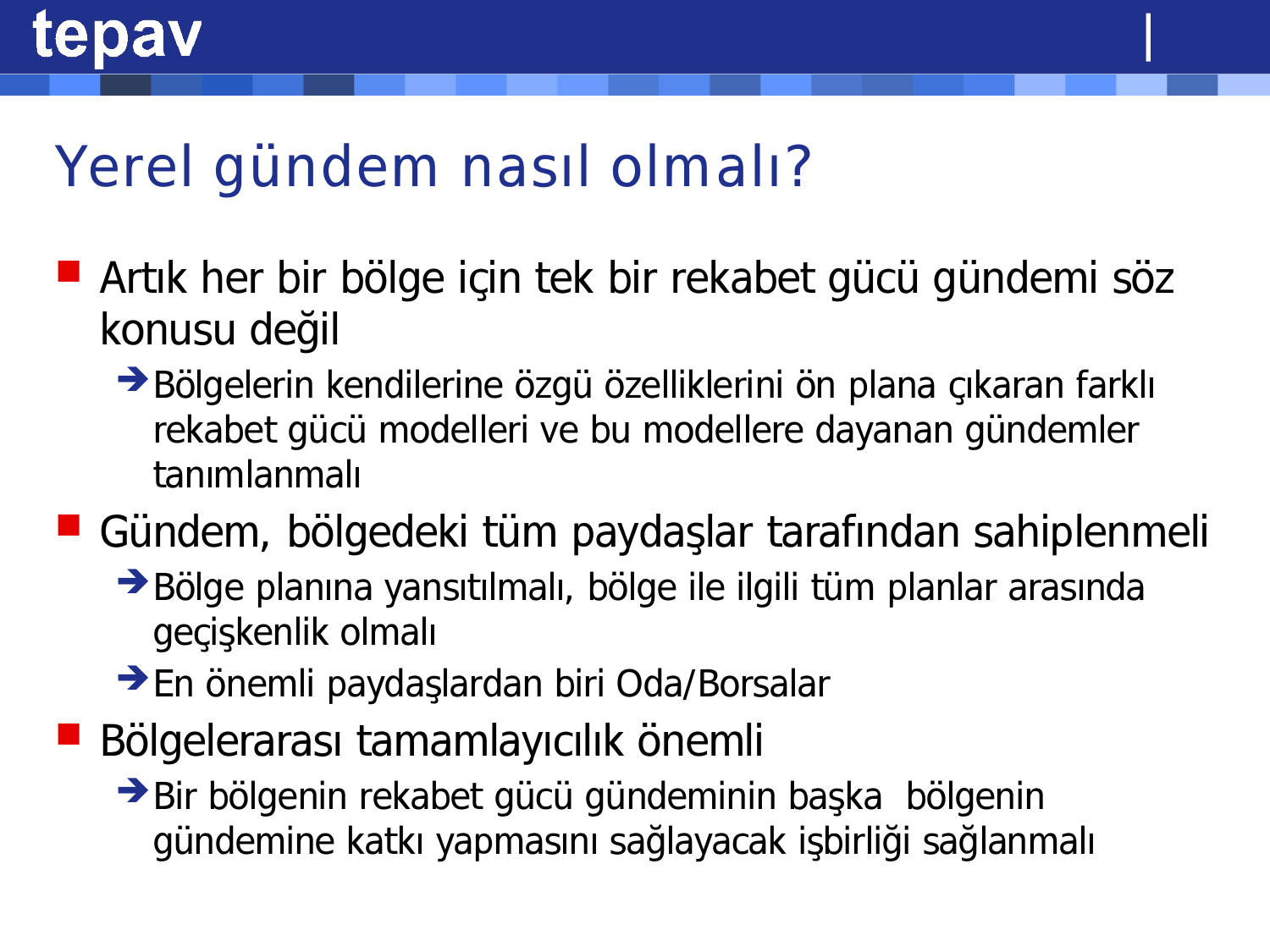

# Yerel gündem nasıl olmalı?
Artık her bir bölge için tek bir rekabet gücü gündemi söz konusu değil
Bölgelerin kendilerine özgü özelliklerini ön plana çıkaran farklı rekabet gücü modelleri ve bu modellere dayanan gündemler tanımlanmalı
Gündem, bölgedeki tüm paydaşlar tarafından sahiplenmeli
Bölge planına yansıtılmalı, bölge ile ilgili tüm planlar arasında geçişkenlik olmalı
En önemli paydaşlardan biri Oda/Borsalar
Bölgelerarası tamamlayıcılık önemli
Bir bölgenin rekabet gücü gündeminin başka  bölgenin gündemine katkı yapmasını sağlayacak işbirliği sağlanmalı